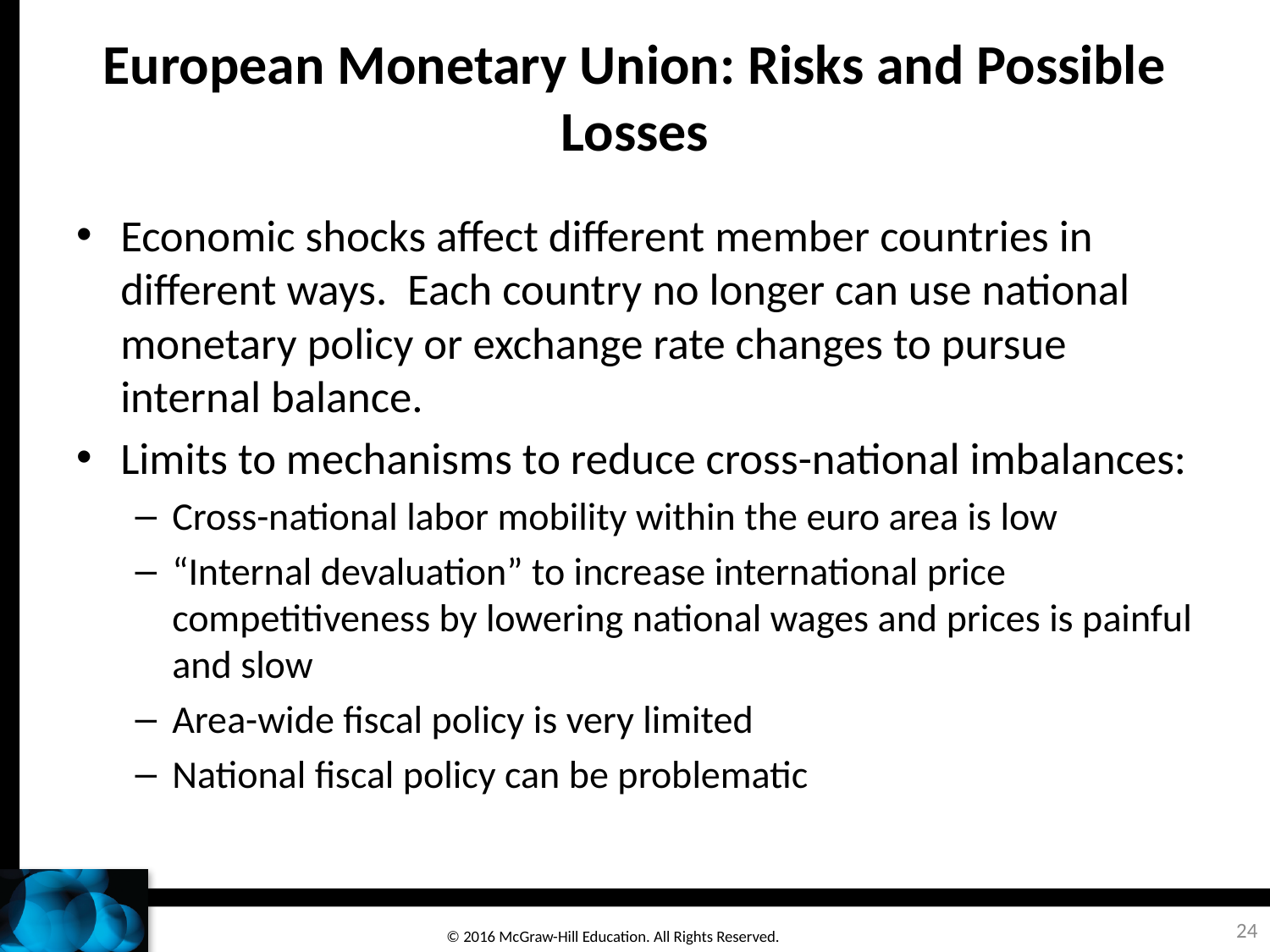

# European Monetary Union: Risks and Possible Losses
Economic shocks affect different member countries in different ways.  Each country no longer can use national monetary policy or exchange rate changes to pursue internal balance.
Limits to mechanisms to reduce cross-national imbalances:
Cross-national labor mobility within the euro area is low
“Internal devaluation” to increase international price competitiveness by lowering national wages and prices is painful and slow
Area-wide fiscal policy is very limited
National fiscal policy can be problematic

24
© 2016 McGraw-Hill Education. All Rights Reserved.